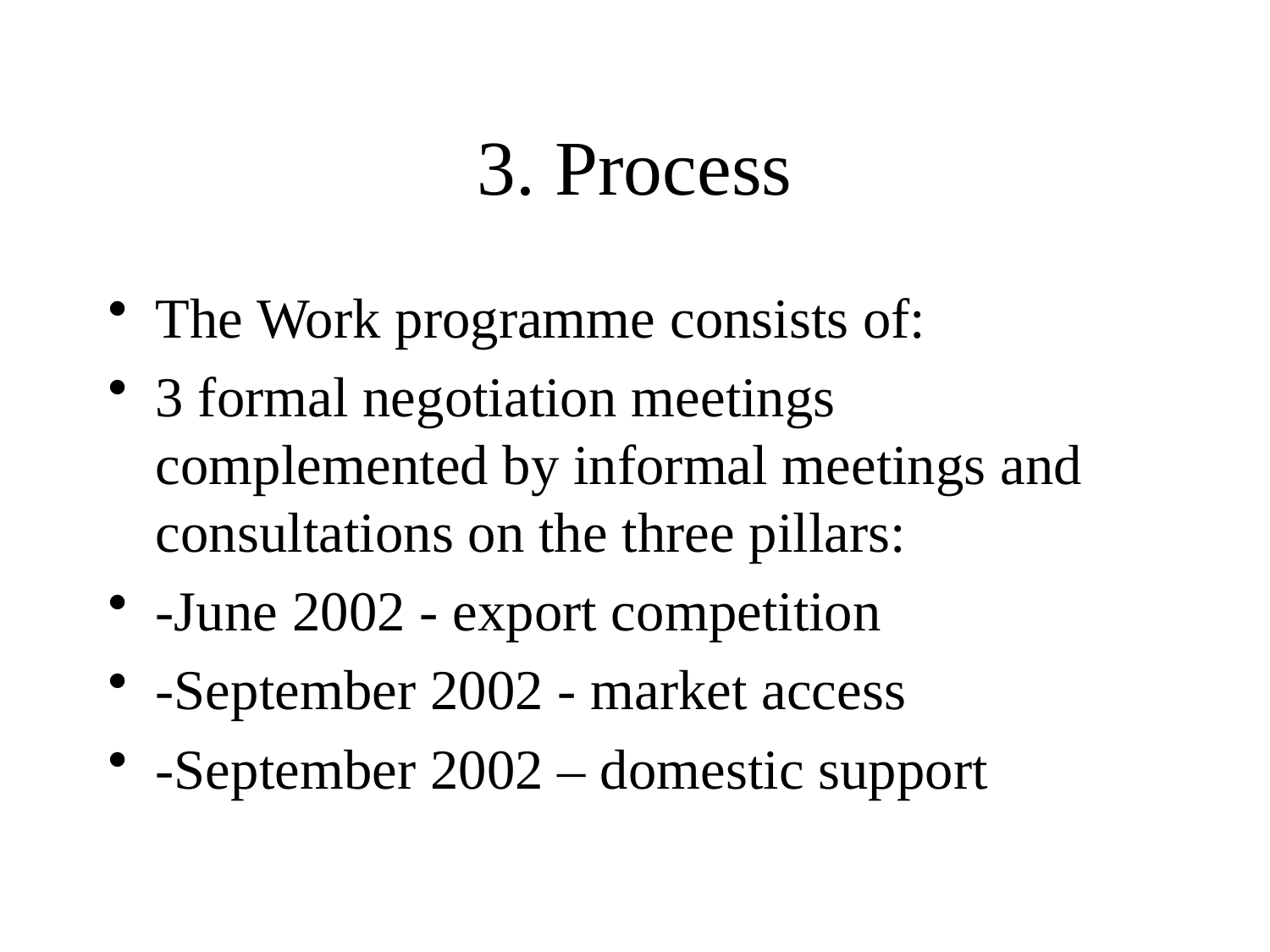

# 3. Process
The Work programme consists of:
3 formal negotiation meetings complemented by informal meetings and consultations on the three pillars:
-June 2002 - export competition
-September 2002 - market access
-September 2002 – domestic support